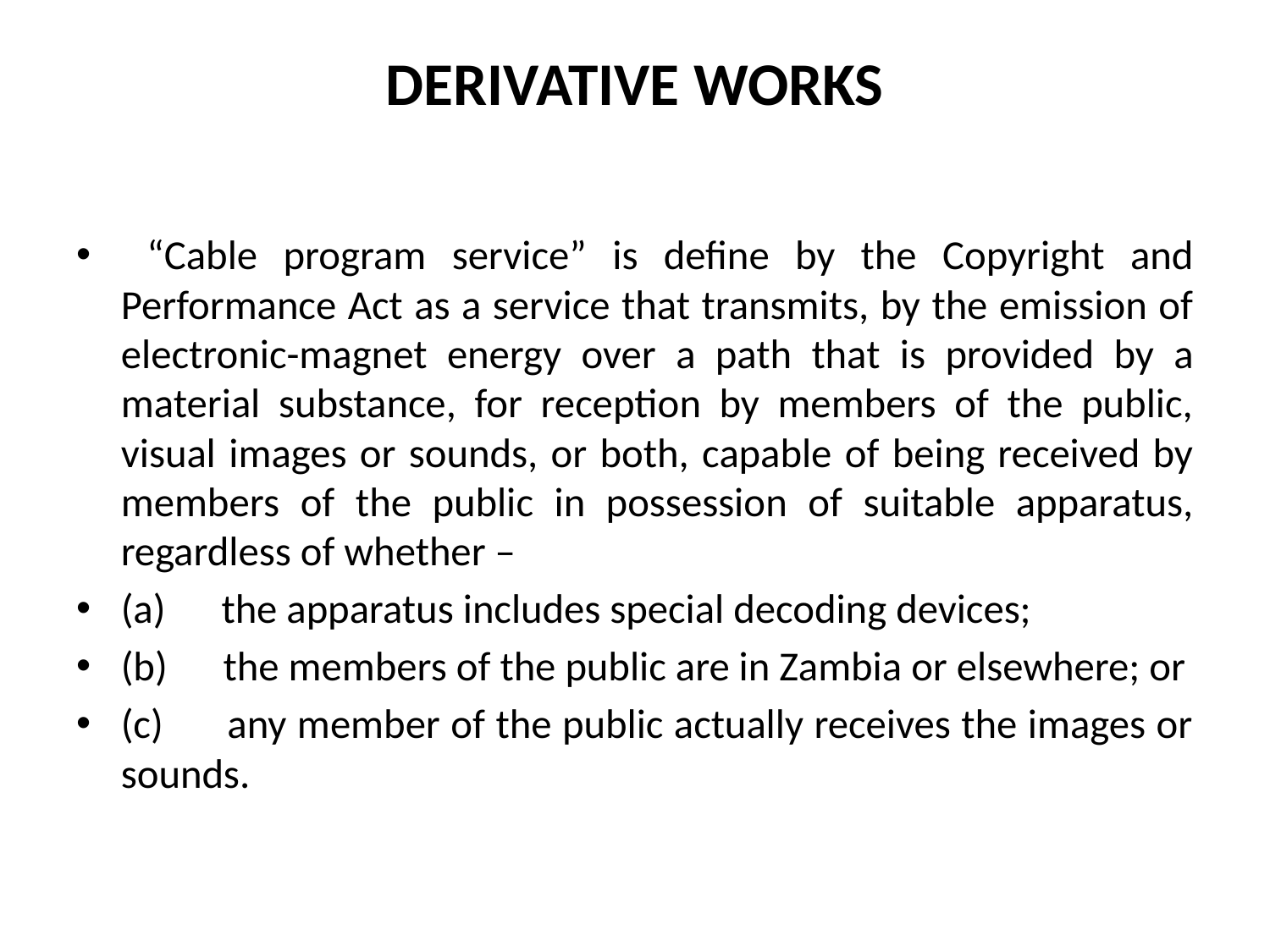

# DERIVATIVE WORKS
 “Cable program service” is define by the Copyright and Performance Act as a service that transmits, by the emission of electronic-magnet energy over a path that is provided by a material substance, for reception by members of the public, visual images or sounds, or both, capable of being received by members of the public in possession of suitable apparatus, regardless of whether –
(a)      the apparatus includes special decoding devices;
(b)      the members of the public are in Zambia or elsewhere; or
(c)      any member of the public actually receives the images or sounds.